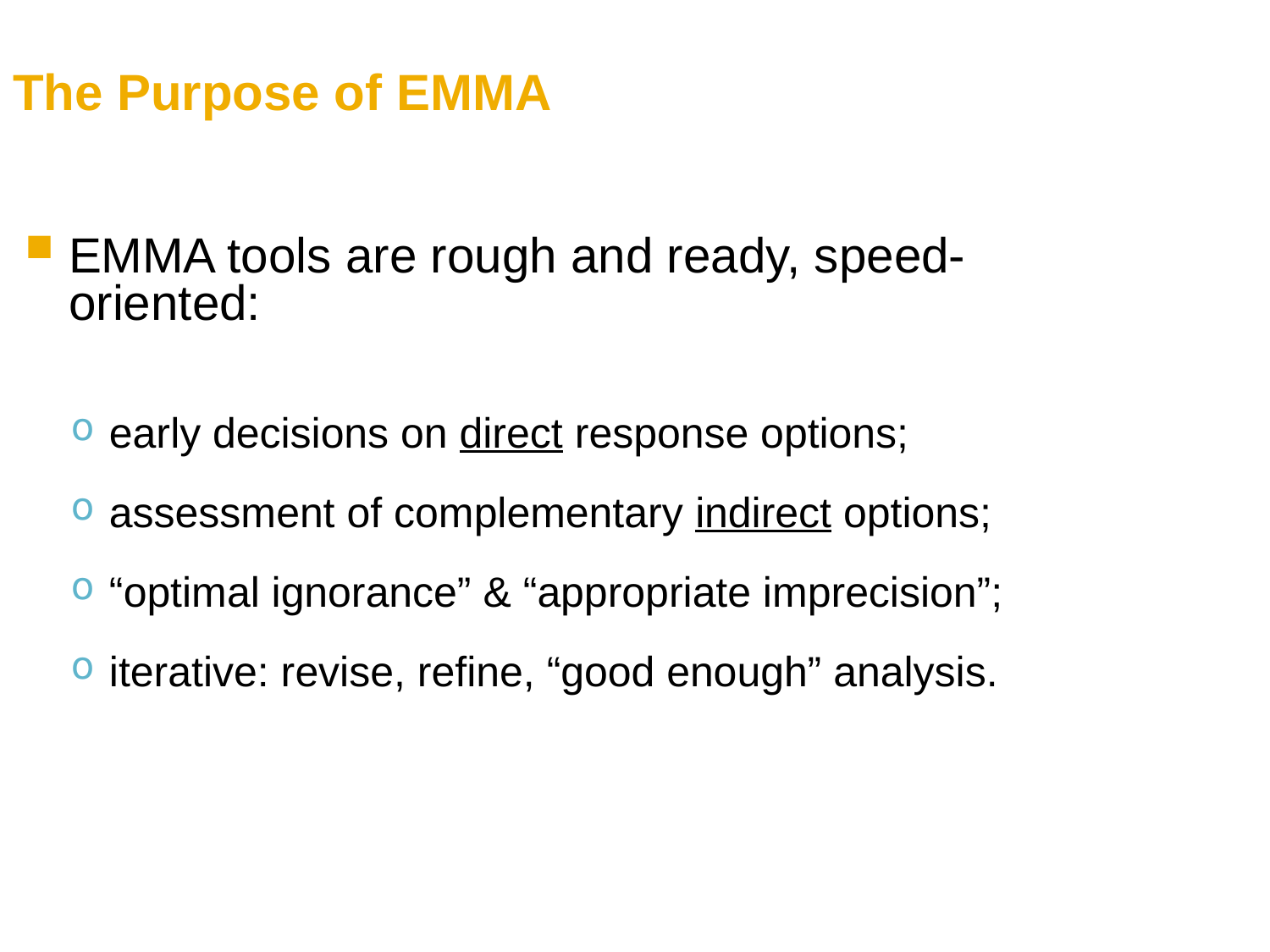

The Purpose of EMMA
EMMA tools are rough and ready, speed-oriented:

early decisions on direct response options;
assessment of complementary indirect options;
“optimal ignorance” & “appropriate imprecision”;
iterative: revise, refine, “good enough” analysis.